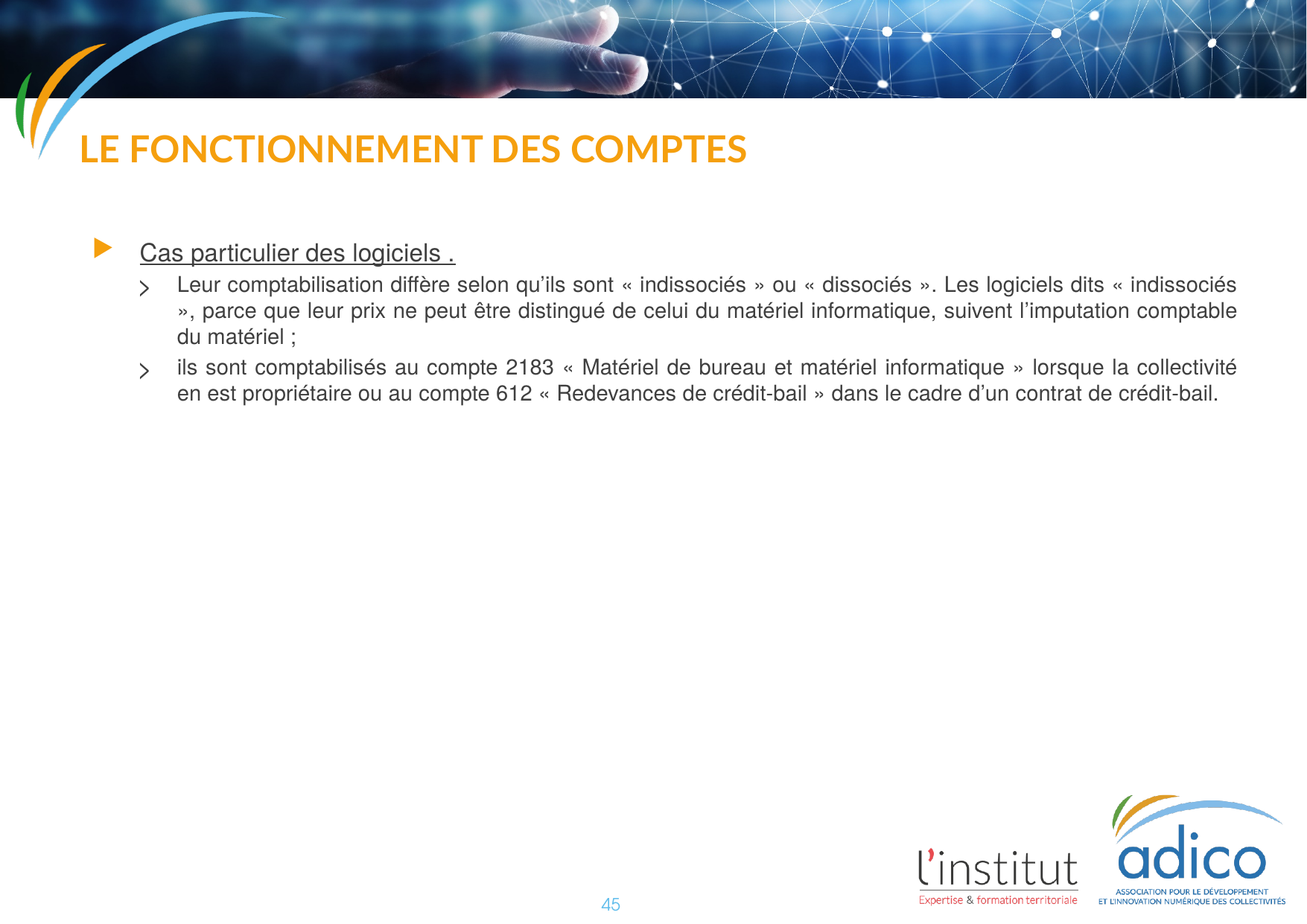

# Le fonctionnement des comptes
Cas particulier des logiciels .
Leur comptabilisation diffère selon qu’ils sont « indissociés » ou « dissociés ». Les logiciels dits « indissociés », parce que leur prix ne peut être distingué de celui du matériel informatique, suivent l’imputation comptable du matériel ;
ils sont comptabilisés au compte 2183 « Matériel de bureau et matériel informatique » lorsque la collectivité en est propriétaire ou au compte 612 « Redevances de crédit-bail » dans le cadre d’un contrat de crédit-bail.